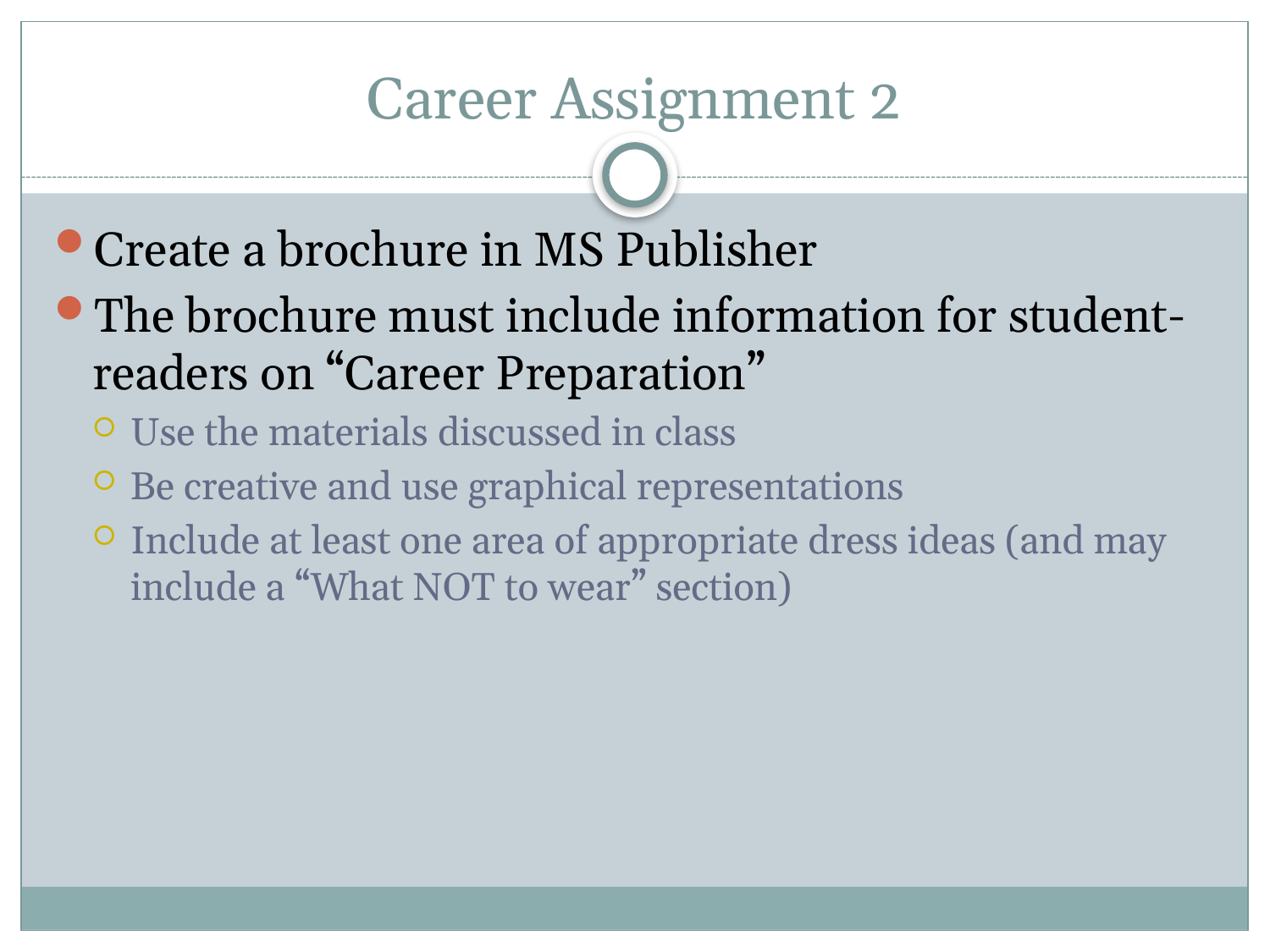

# Career Assignment 2
Create a brochure in MS Publisher
The brochure must include information for student-readers on “Career Preparation”
Use the materials discussed in class
Be creative and use graphical representations
Include at least one area of appropriate dress ideas (and may include a “What NOT to wear” section)